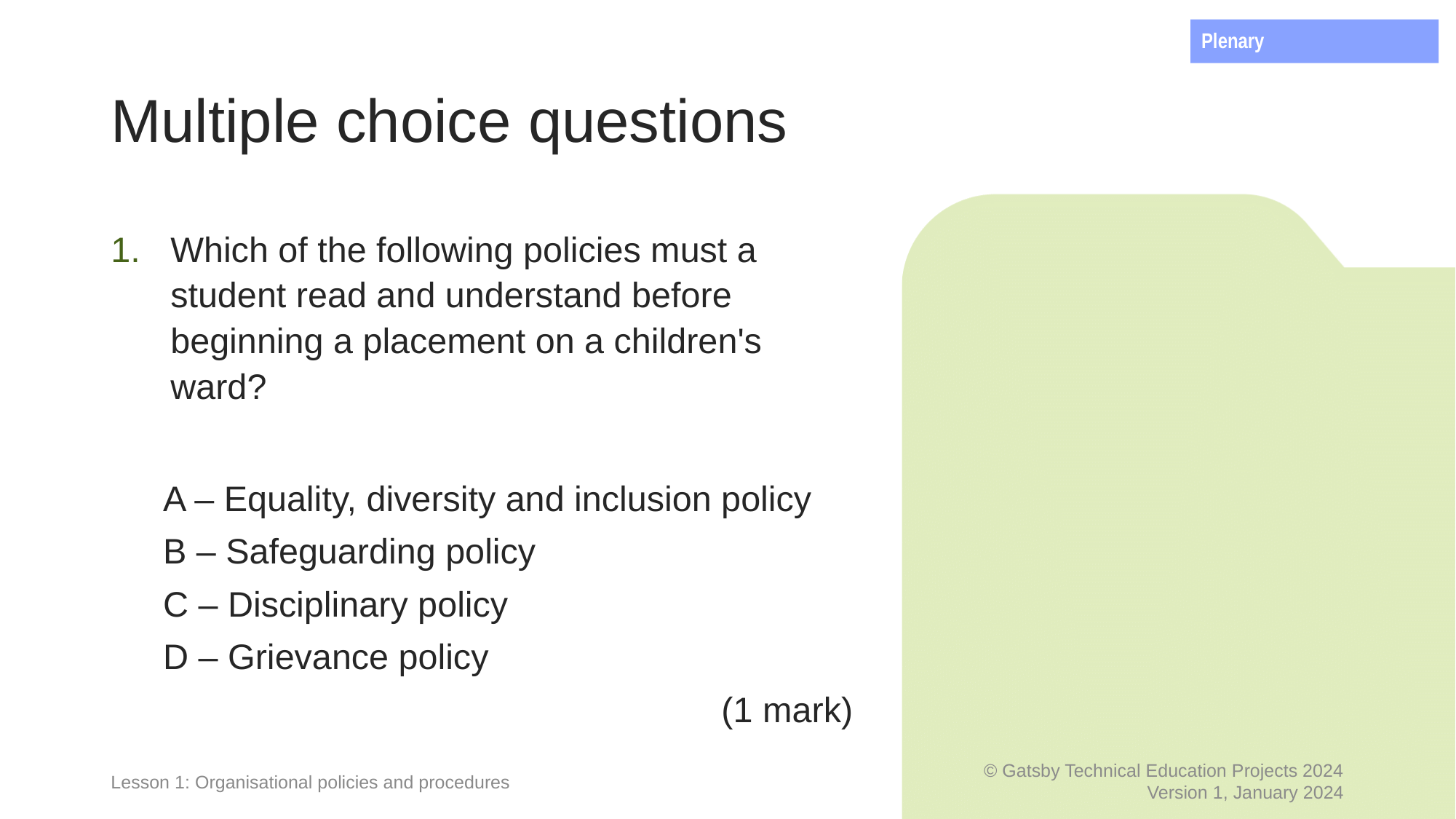

Plenary
# Multiple choice questions
Which of the following policies must a student read and understand before beginning a placement on a children's ward?

A – Equality, diversity and inclusion policy
B – Safeguarding policy
C – Disciplinary policy
D – Grievance policy
(1 mark)
Lesson 1: Organisational policies and procedures